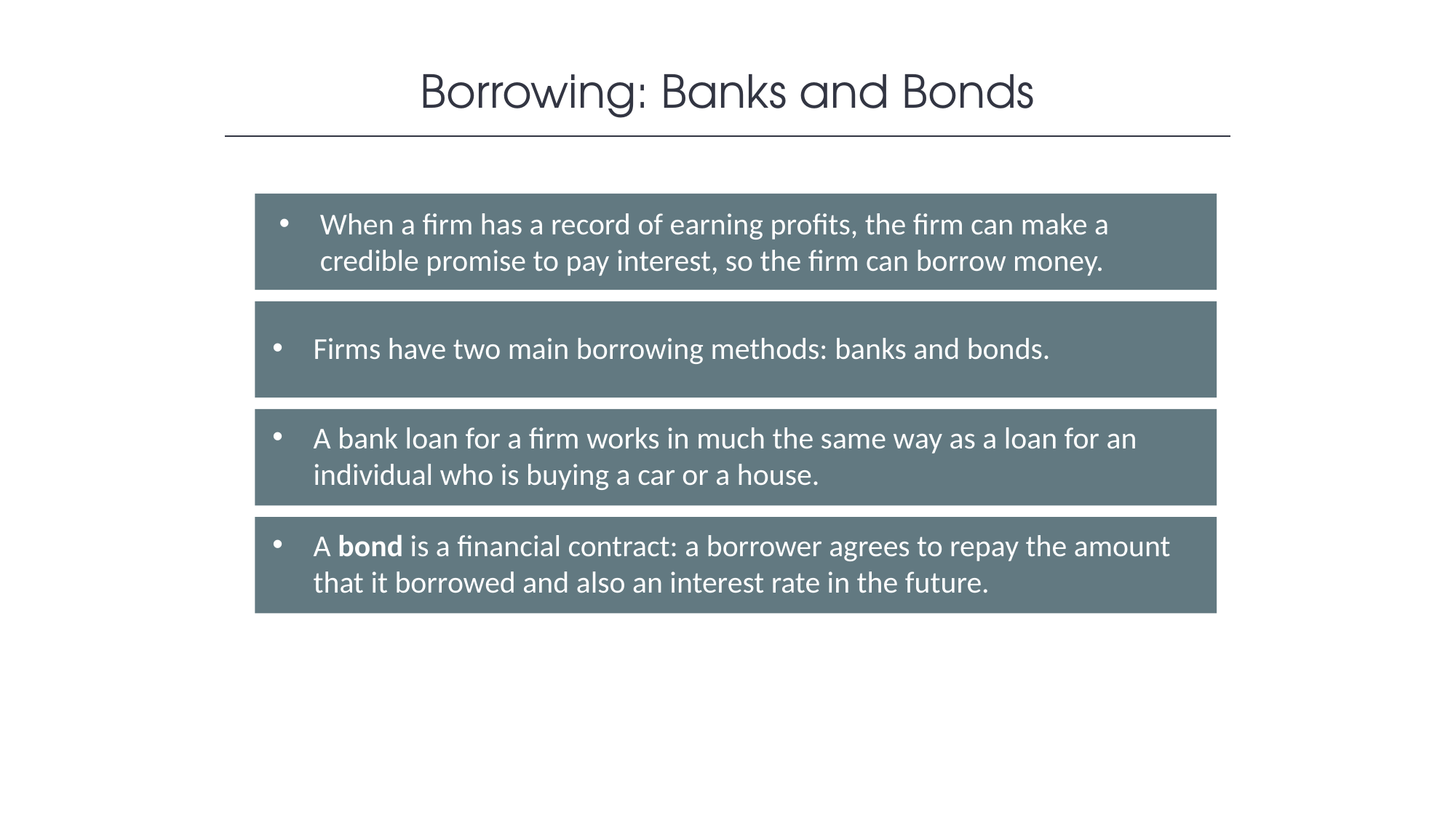

Borrowing: Banks and Bonds

When a firm has a record of earning profits, the firm can make a credible promise to pay interest, so the firm can borrow money.

Firms have two main borrowing methods: banks and bonds.

A bank loan for a firm works in much the same way as a loan for an individual who is buying a car or a house.

A bond is a financial contract: a borrower agrees to repay the amount that it borrowed and also an interest rate in the future.